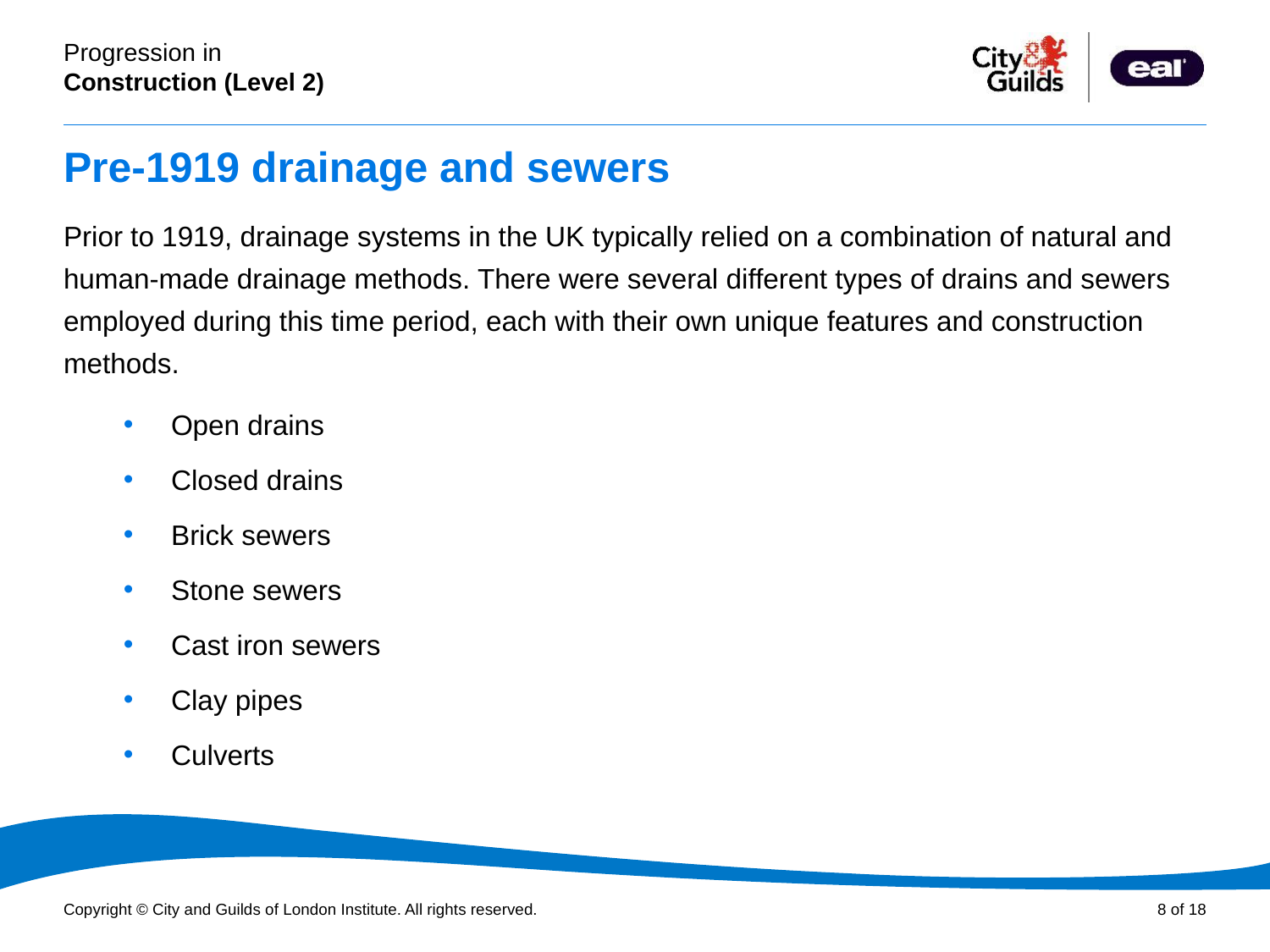

# Pre-1919 drainage and sewers
Prior to 1919, drainage systems in the UK typically relied on a combination of natural and human-made drainage methods. There were several different types of drains and sewers employed during this time period, each with their own unique features and construction methods.
Open drains
Closed drains
Brick sewers
Stone sewers
Cast iron sewers
Clay pipes
Culverts